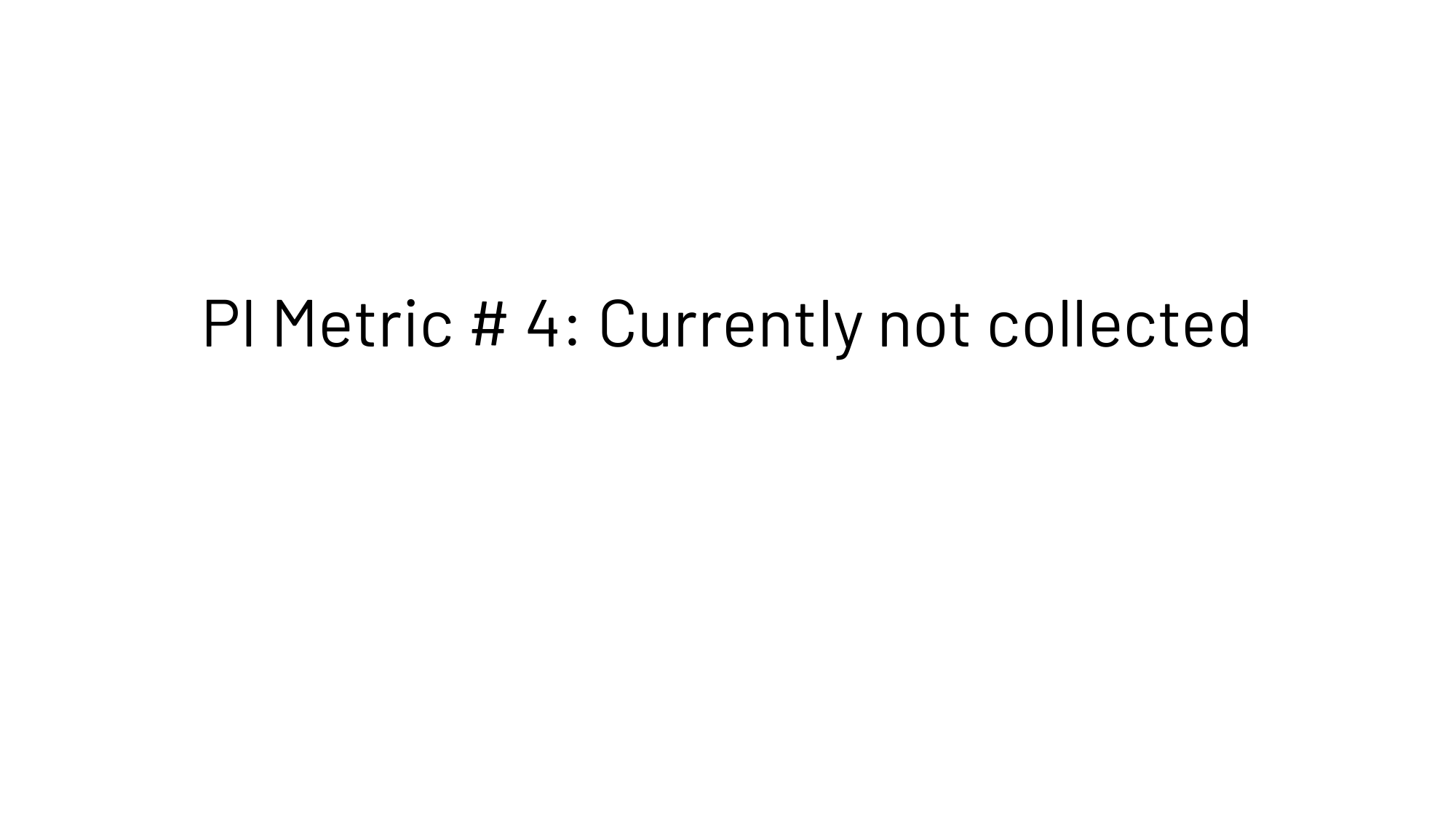

# PI Metric # 4: Currently not collected